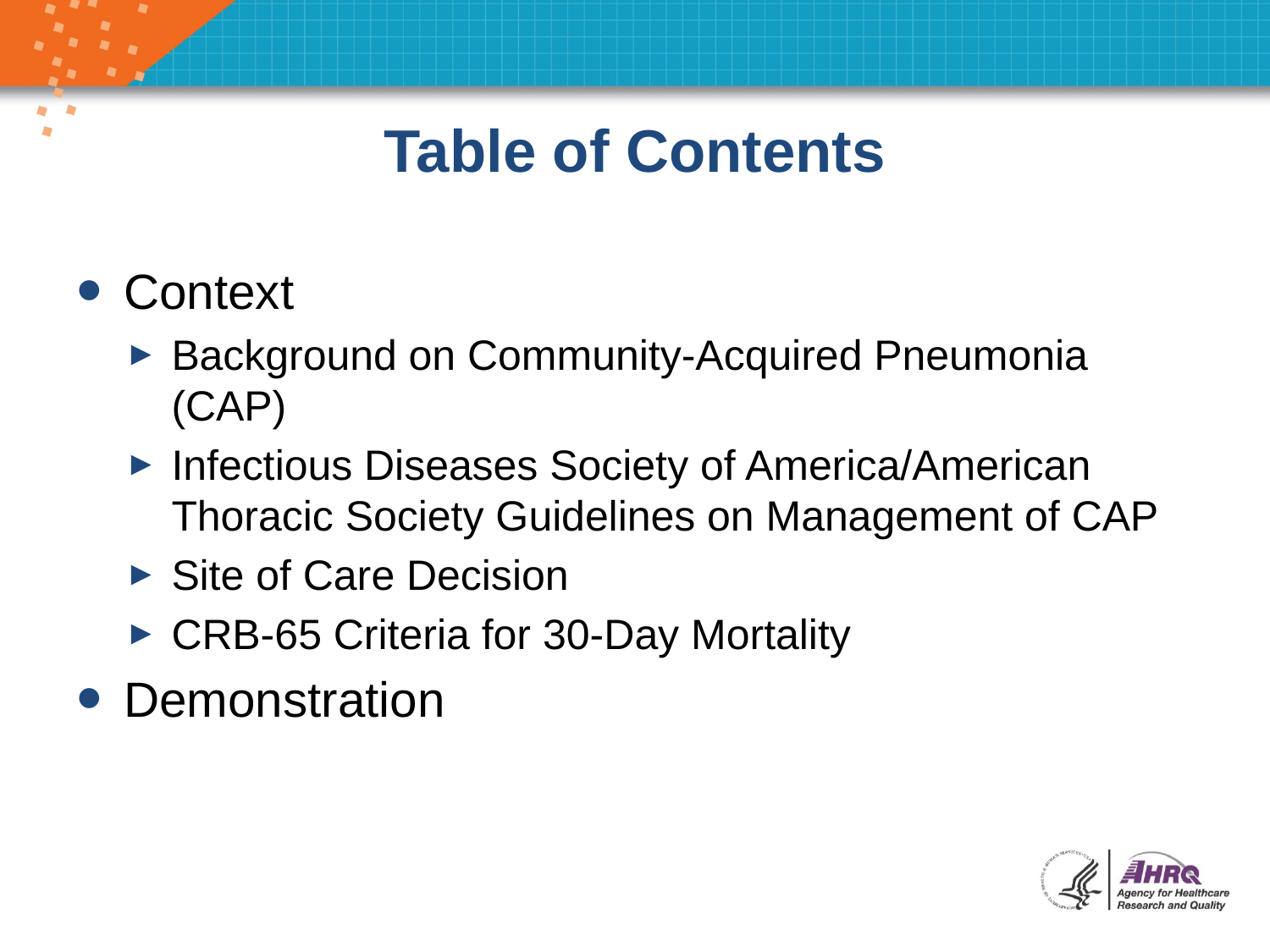

# Table of Contents
Context
Background on Community-Acquired Pneumonia (CAP)
Infectious Diseases Society of America/American Thoracic Society Guidelines on Management of CAP
Site of Care Decision
CRB-65 Criteria for 30-Day Mortality
Demonstration